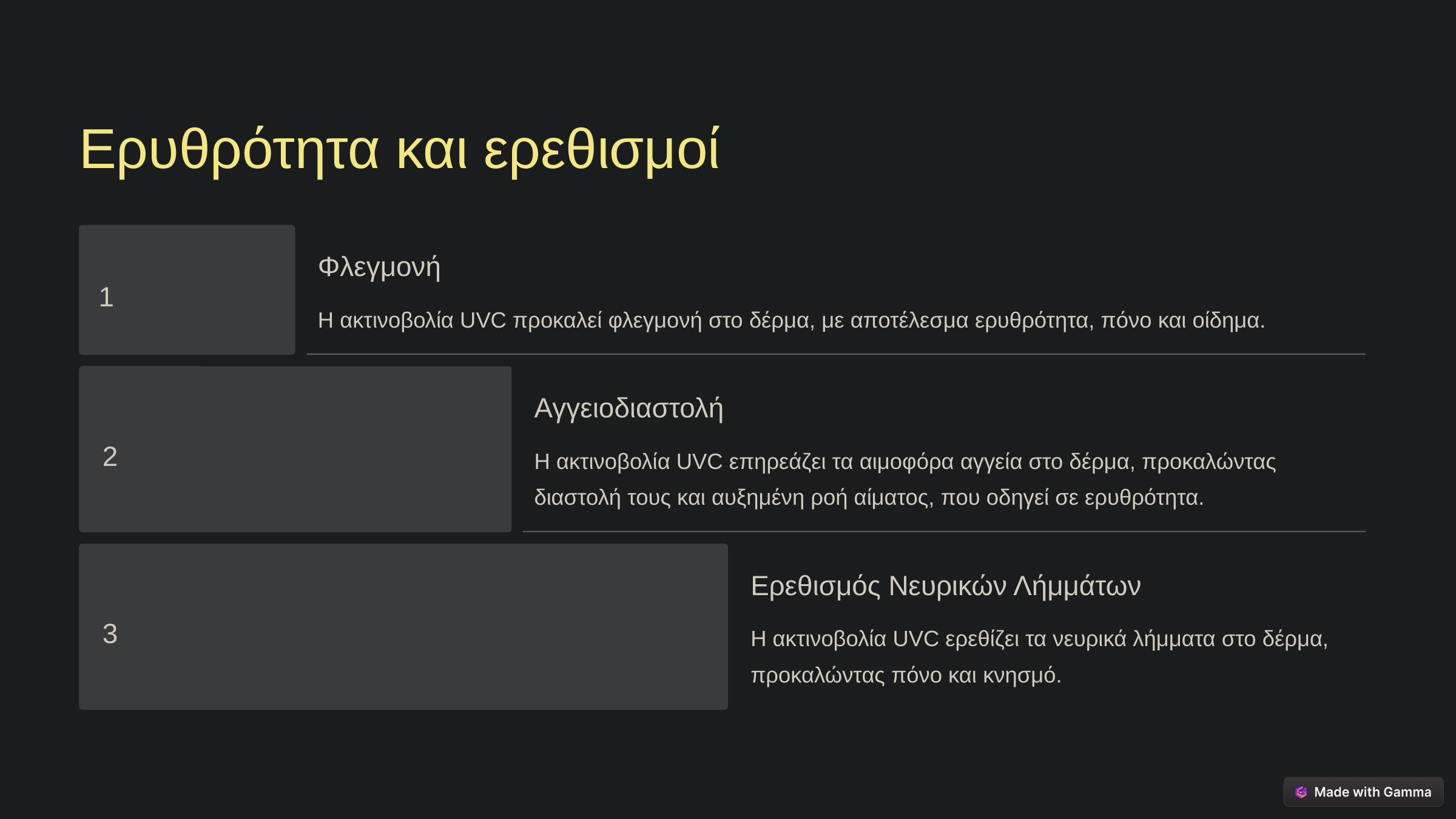

Ερυθρότητα και ερεθισμοί

Φλεγμονή
1
Η ακτινοβολία UVC προκαλεί φλεγμονή στο δέρμα, με αποτέλεσμα ερυθρότητα, πόνο και οίδημα.

Αγγειοδιαστολή
2
Η ακτινοβολία UVC επηρεάζει τα αιμοφόρα αγγεία στο δέρμα, προκαλώντας διαστολή τους και αυξημένη ροή αίματος, που οδηγεί σε ερυθρότητα.

Ερεθισμός Νευρικών Λήμμάτων
3
Η ακτινοβολία UVC ερεθίζει τα νευρικά λήμματα στο δέρμα, προκαλώντας πόνο και κνησμό.